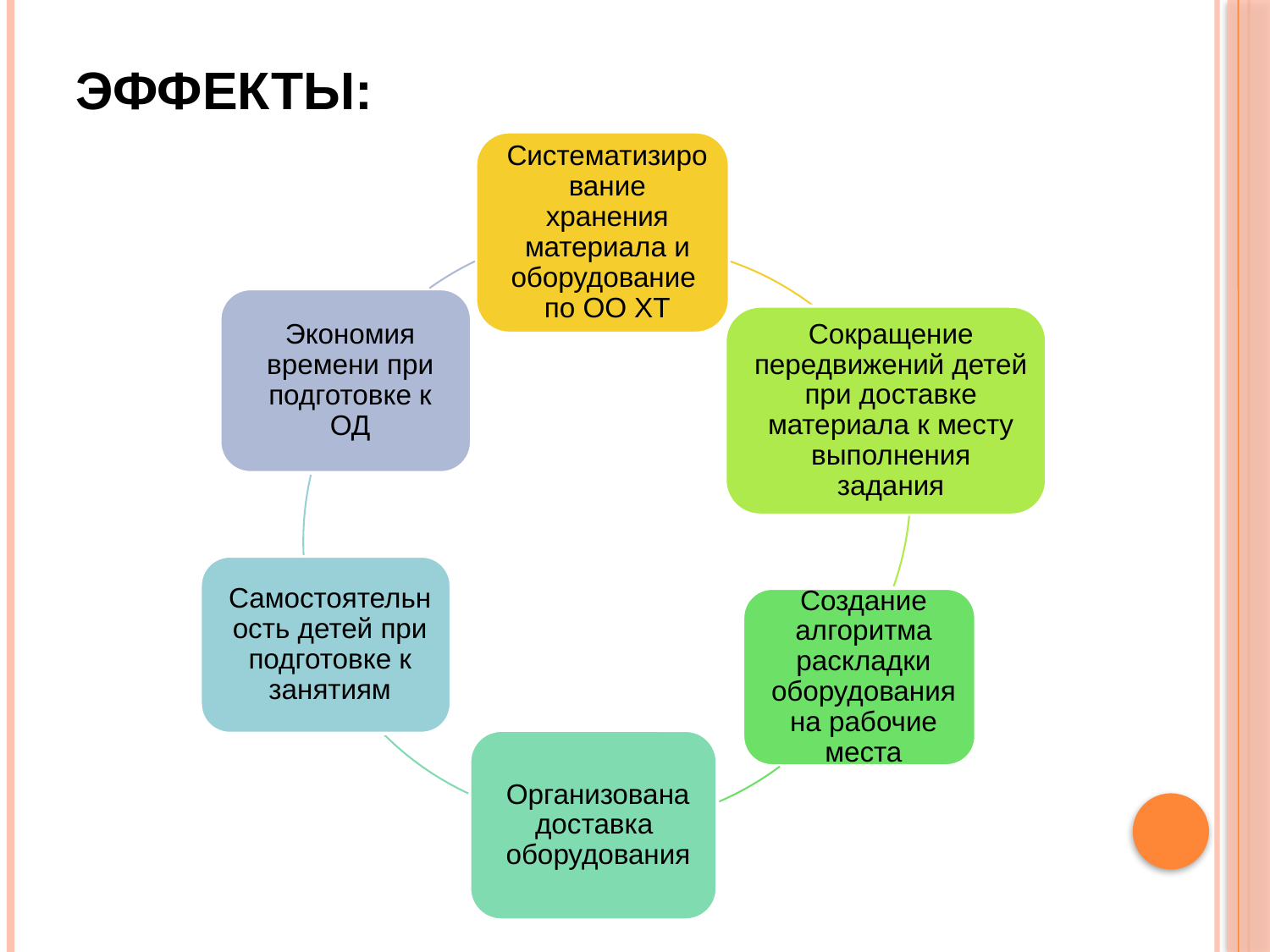

# Эффекты:

Систематизирование хранения материала и оборудование  по ОО ХТ
Сокращение передвижений детей при доставке материала к месту выполнения задания
Создание алгоритма раскладки оборудования на рабочие места
Организована доставка  оборудования
Самостоятельность детей при подготовке к занятиям
Экономия времени при подготовке к ОД